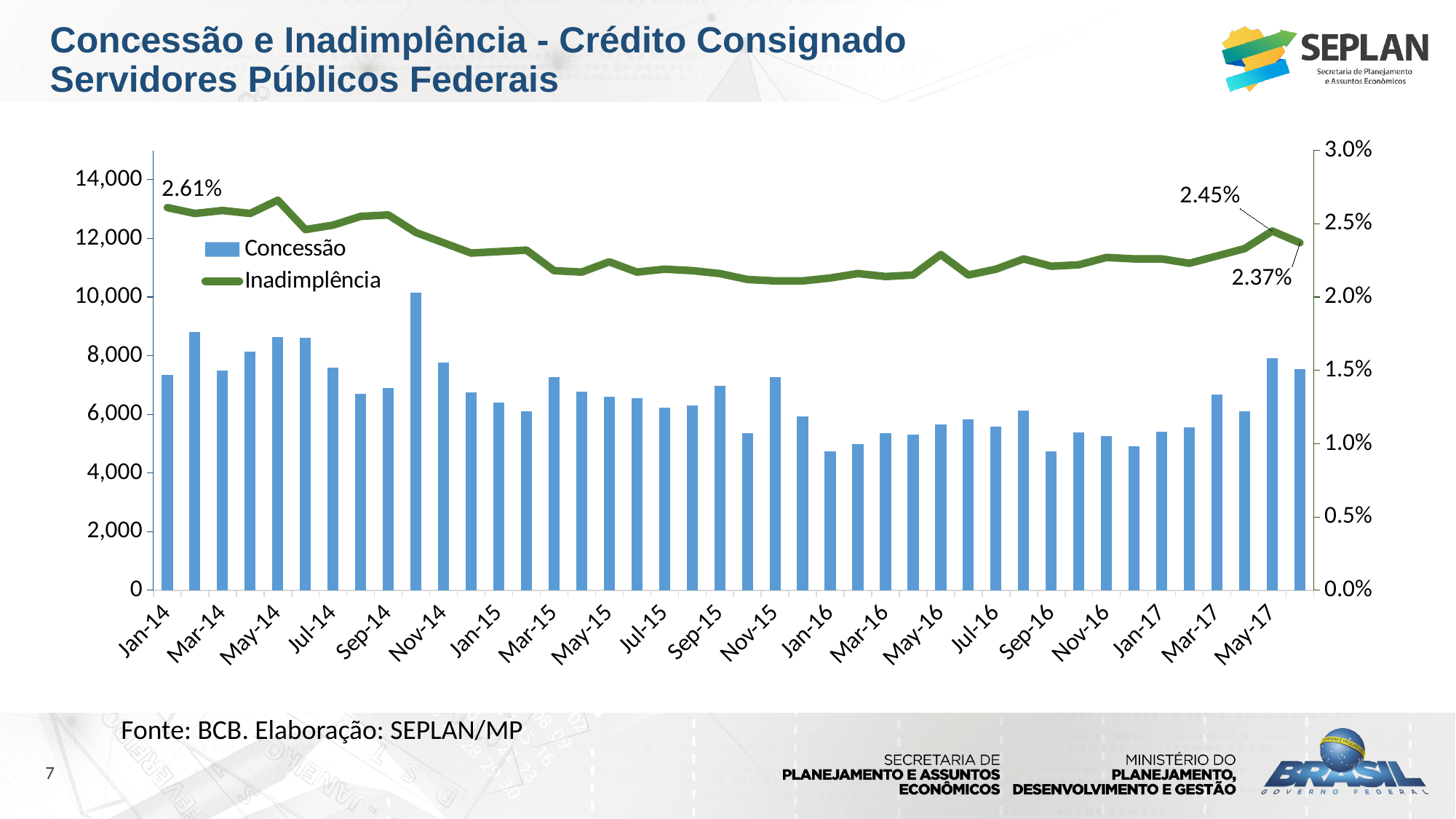

Concessão e Inadimplência - Crédito Consignado
Servidores Públicos Federais

### Chart

| Category | Concessão | Inadimplência |
|---|---|---|
| 41640 | 7352.0 | 0.026099999999999998 |
| 41671 | 8797.0 | 0.025699999999999997 |
| 41699 | 7494.0 | 0.0259 |
| 41730 | 8141.0 | 0.025699999999999997 |
| 41760 | 8640.0 | 0.026600000000000002 |
| 41791 | 8613.0 | 0.0246 |
| 41821 | 7604.0 | 0.024900000000000002 |
| 41852 | 6703.0 | 0.0255 |
| 41883 | 6892.0 | 0.0256 |
| 41913 | 10145.0 | 0.024399999999999998 |
| 41944 | 7755.0 | 0.023700000000000002 |
| 41974 | 6740.0 | 0.023 |
| 42005 | 6398.0 | 0.0231 |
| 42036 | 6092.0 | 0.0232 |
| 42064 | 7265.0 | 0.0218 |
| 42095 | 6774.0 | 0.0217 |
| 42125 | 6604.0 | 0.022400000000000003 |
| 42156 | 6556.0 | 0.0217 |
| 42186 | 6234.0 | 0.0219 |
| 42217 | 6311.0 | 0.0218 |
| 42248 | 6964.0 | 0.0216 |
| 42278 | 5367.0 | 0.0212 |
| 42309 | 7275.0 | 0.021099999999999997 |
| 42339 | 5925.0 | 0.021099999999999997 |
| 42370 | 4729.0 | 0.0213 |
| 42401 | 4979.0 | 0.0216 |
| 42430 | 5371.0 | 0.021400000000000002 |
| 42461 | 5321.0 | 0.0215 |
| 42491 | 5649.0 | 0.0229 |
| 42522 | 5817.0 | 0.0215 |
| 42552 | 5594.0 | 0.0219 |
| 42583 | 6118.0 | 0.0226 |
| 42614 | 4742.0 | 0.022099999999999998 |
| 42644 | 5376.0 | 0.0222 |
| 42675 | 5259.0 | 0.0227 |
| 42705 | 4915.0 | 0.0226 |
| 42736 | 5417.0 | 0.0226 |
| 42767 | 5569.0 | 0.0223 |
| 42795 | 6684.0 | 0.022799999999999997 |
| 42826 | 6095.0 | 0.0233 |
| 42856 | 7906.0 | 0.0245 |
| 42887 | 7552.0 | 0.023700000000000002 |
Fonte: BCB. Elaboração: SEPLAN/MP
7